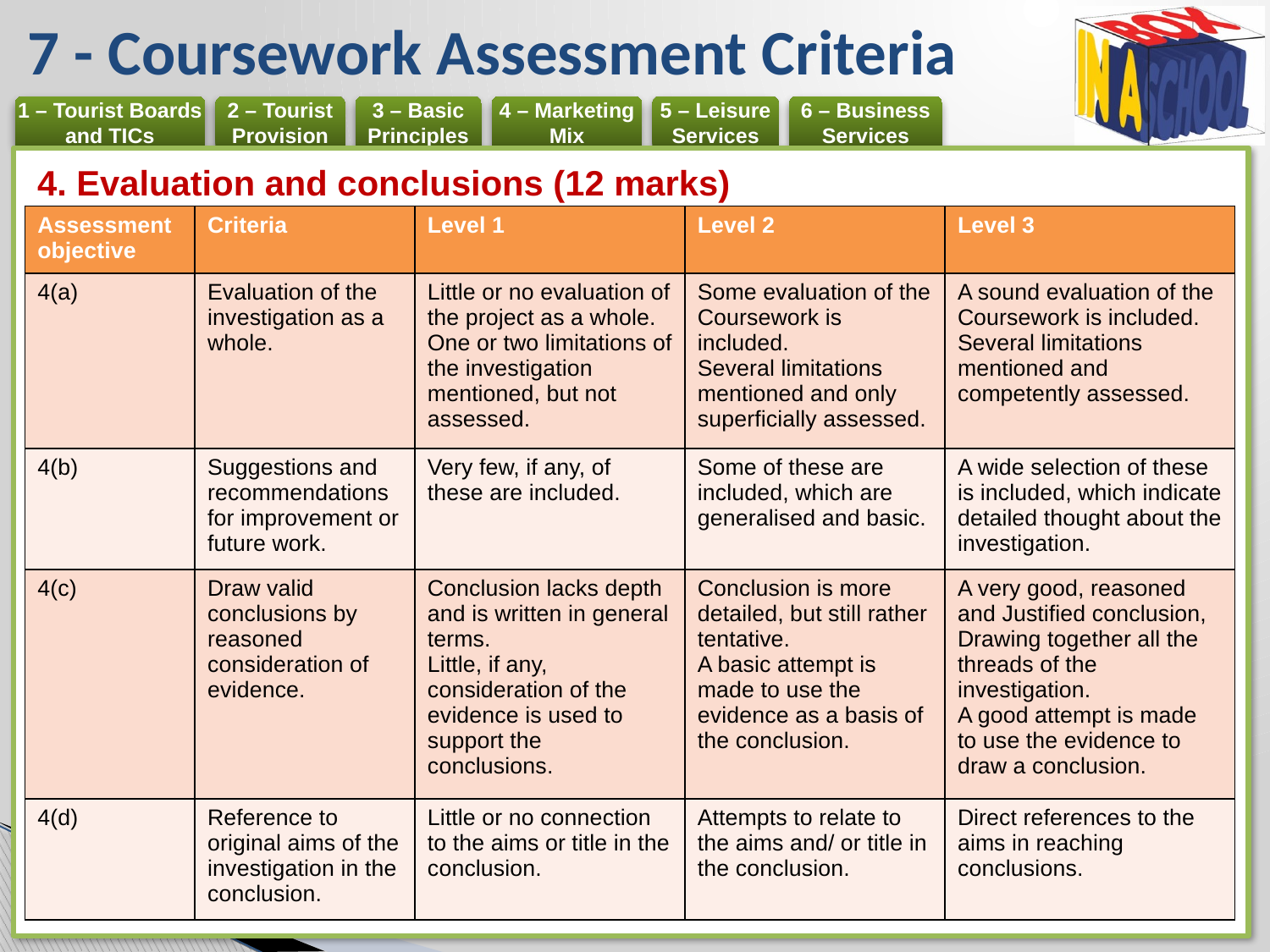

# 7 - Coursework Assessment Criteria
4. Evaluation and conclusions (12 marks)
| Assessment objective | Criteria | Level 1 | Level 2 | Level 3 |
| --- | --- | --- | --- | --- |
| 4(a) | Evaluation of the investigation as a whole. | Little or no evaluation of the project as a whole. One or two limitations of the investigation mentioned, but not assessed. | Some evaluation of the Coursework is included. Several limitations mentioned and only superficially assessed. | A sound evaluation of the Coursework is included. Several limitations mentioned and competently assessed. |
| 4(b) | Suggestions and recommendations for improvement or future work. | Very few, if any, of these are included. | Some of these are included, which are generalised and basic. | A wide selection of these is included, which indicate detailed thought about the investigation. |
| 4(c) | Draw valid conclusions by reasoned consideration of evidence. | Conclusion lacks depth and is written in general terms. Little, if any, consideration of the evidence is used to support the conclusions. | Conclusion is more detailed, but still rather tentative. A basic attempt is made to use the evidence as a basis of the conclusion. | A very good, reasoned and Justified conclusion, Drawing together all the threads of the investigation. A good attempt is made to use the evidence to draw a conclusion. |
| 4(d) | Reference to original aims of the investigation in the conclusion. | Little or no connection to the aims or title in the conclusion. | Attempts to relate to the aims and/ or title in the conclusion. | Direct references to the aims in reaching conclusions. |